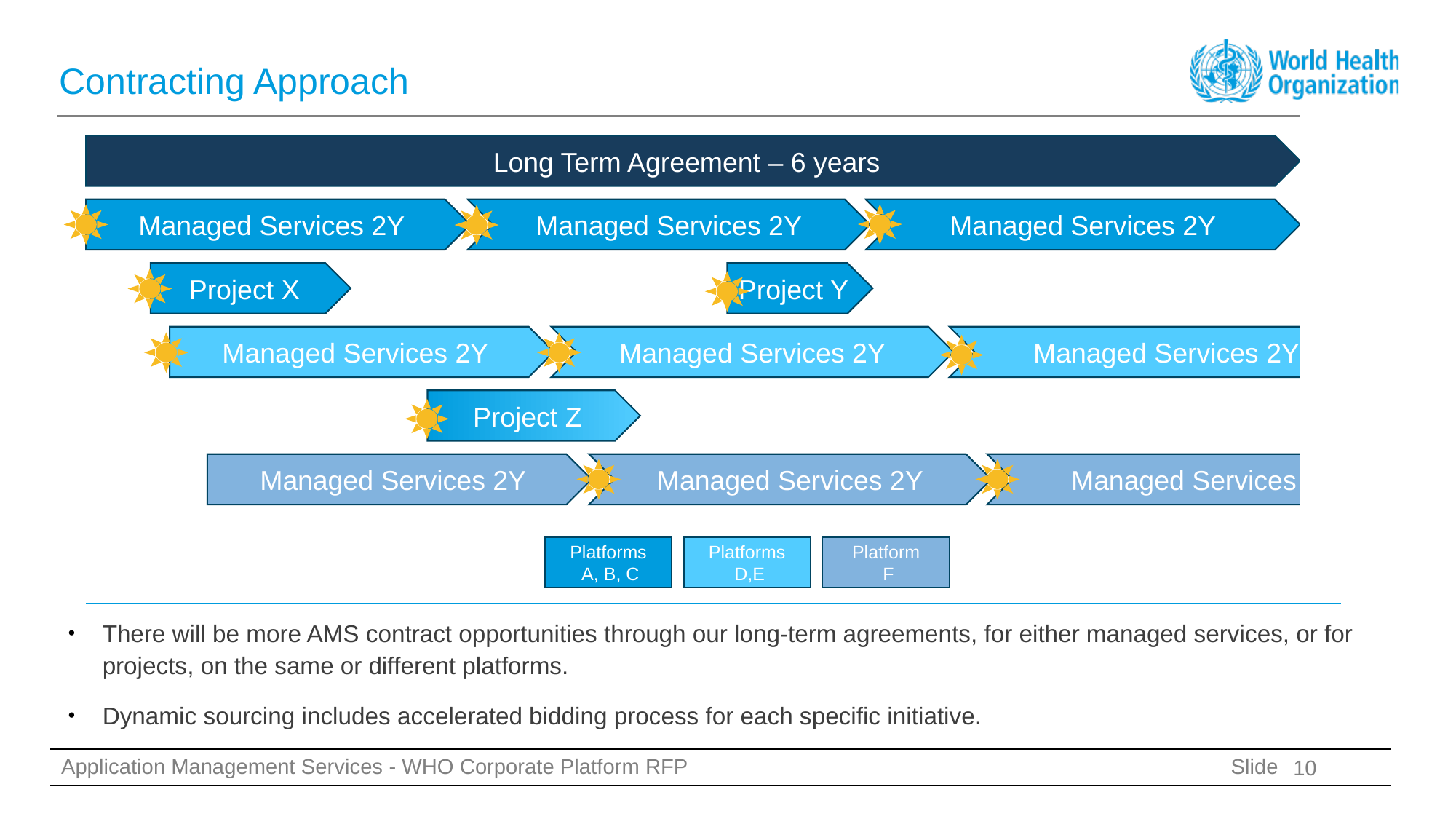

# Contracting Approach

Long Term Agreement – 6 years
Managed Services 2Y
Managed Services 2Y
Managed Services 2Y

Project X
Project Y

Managed Services 2Y
Managed Services 2Y
Managed Services 2Y

Project Z

Managed Services 2Y
Managed Services 2Y
Managed Services 2Y

Platforms
 A, B, C
Platforms
 D,E
Platform
 F
There will be more AMS contract opportunities through our long-term agreements, for either managed services, or for projects, on the same or different platforms.
Dynamic sourcing includes accelerated bidding process for each specific initiative.